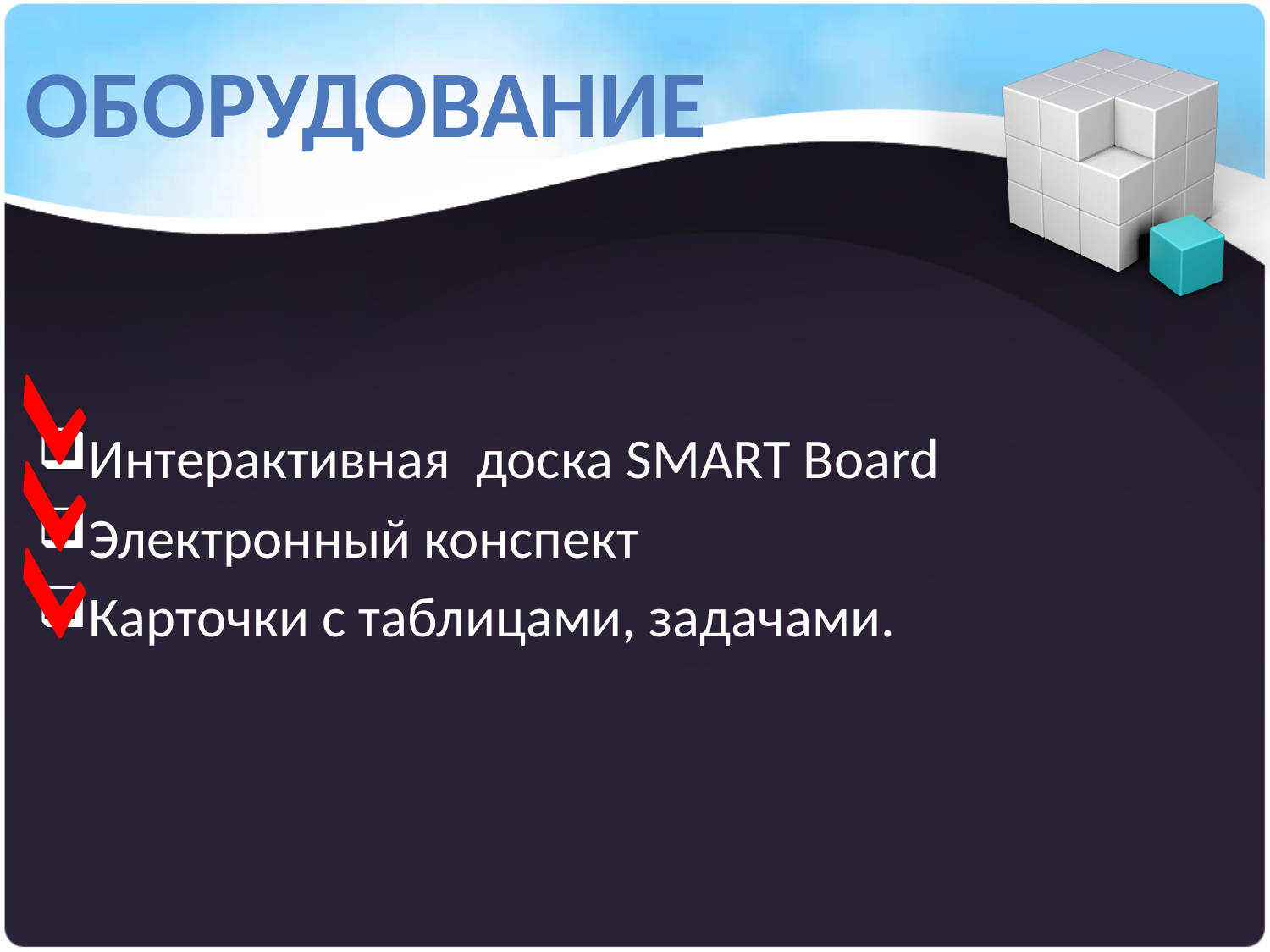

Оборудование

Интерактивная  доска SMART Board
Электронный конспект
Карточки c таблицами, задачами.